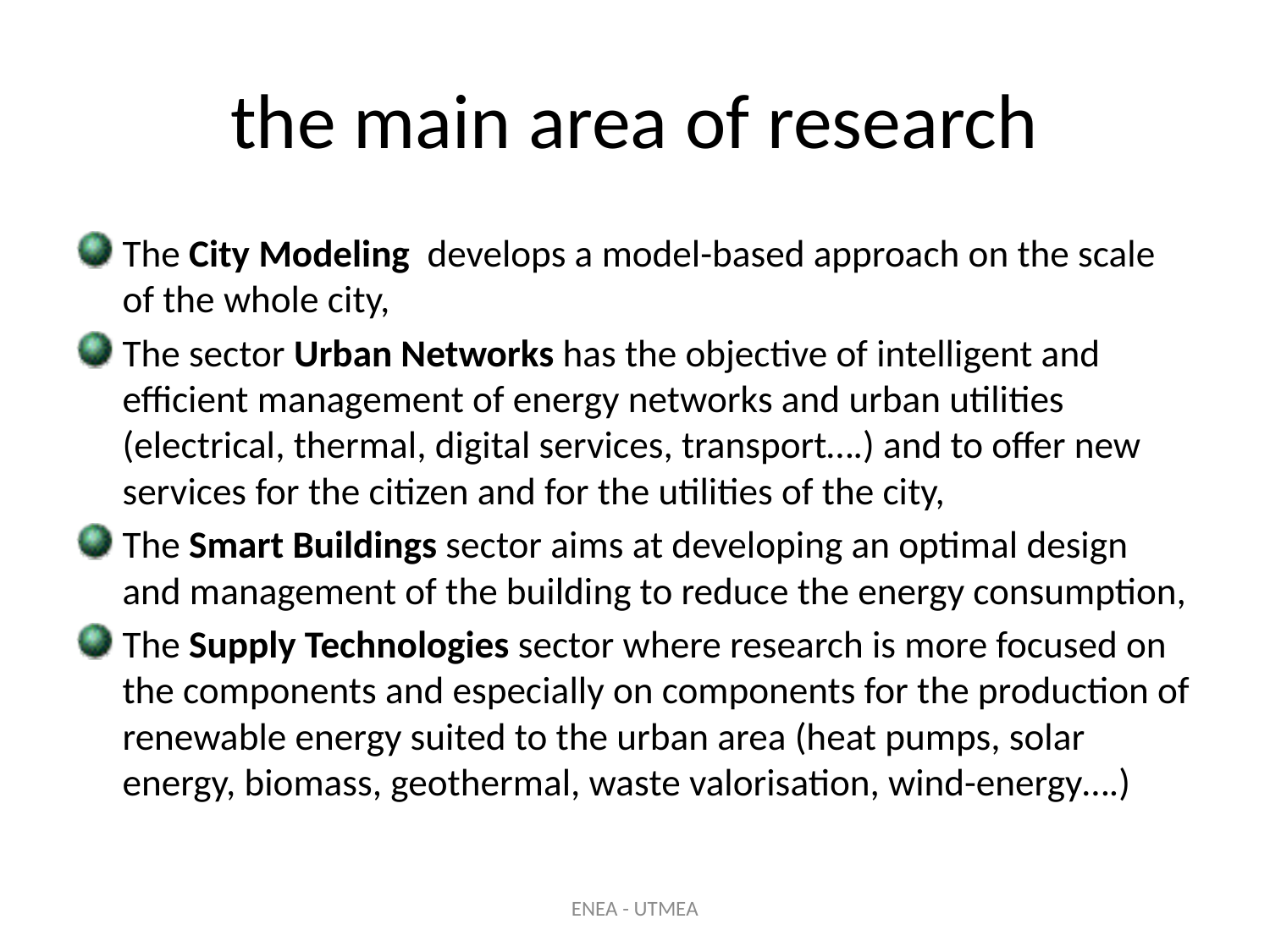

# the main area of research
The City Modeling  develops a model-based approach on the scale of the whole city,
The sector Urban Networks has the objective of intelligent and efficient management of energy networks and urban utilities (electrical, thermal, digital services, transport….) and to offer new services for the citizen and for the utilities of the city,
The Smart Buildings sector aims at developing an optimal design and management of the building to reduce the energy consumption,
The Supply Technologies sector where research is more focused on the components and especially on components for the production of renewable energy suited to the urban area (heat pumps, solar energy, biomass, geothermal, waste valorisation, wind-energy….)
ENEA - UTMEA